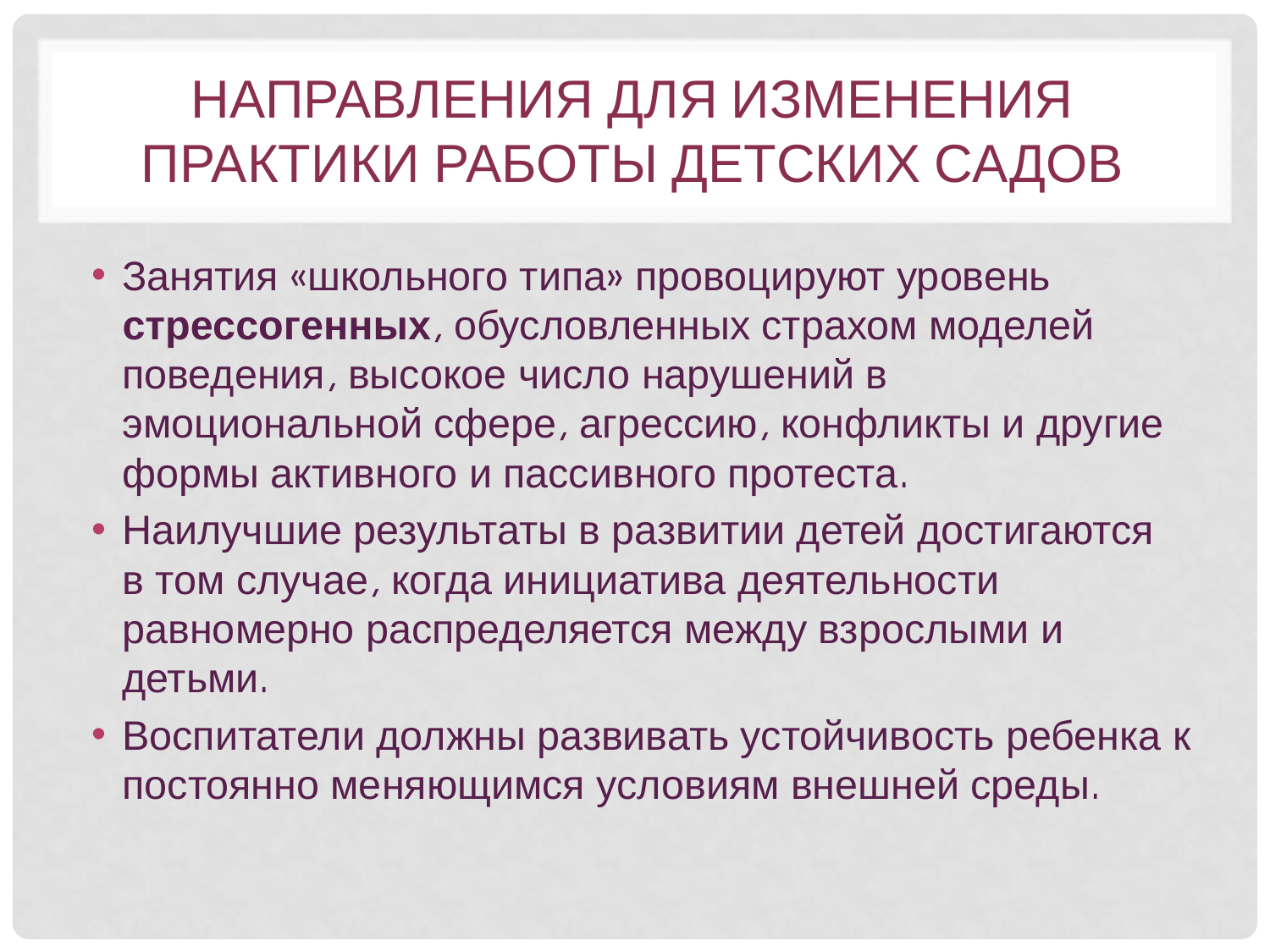

# Направления для изменения практики работы детских садов
Занятия «школьного типа» провоцируют уровень стрессогенных, обусловленных страхом моделей поведения, высокое число нарушений в эмоциональной сфере, агрессию, конфликты и другие формы активного и пассивного протеста.
Наилучшие результаты в развитии детей достигаются  в том случае, когда инициатива деятельности равномерно распределяется между взрослыми и детьми.
Воспитатели должны развивать устойчивость ребенка к постоянно меняющимся условиям внешней среды.